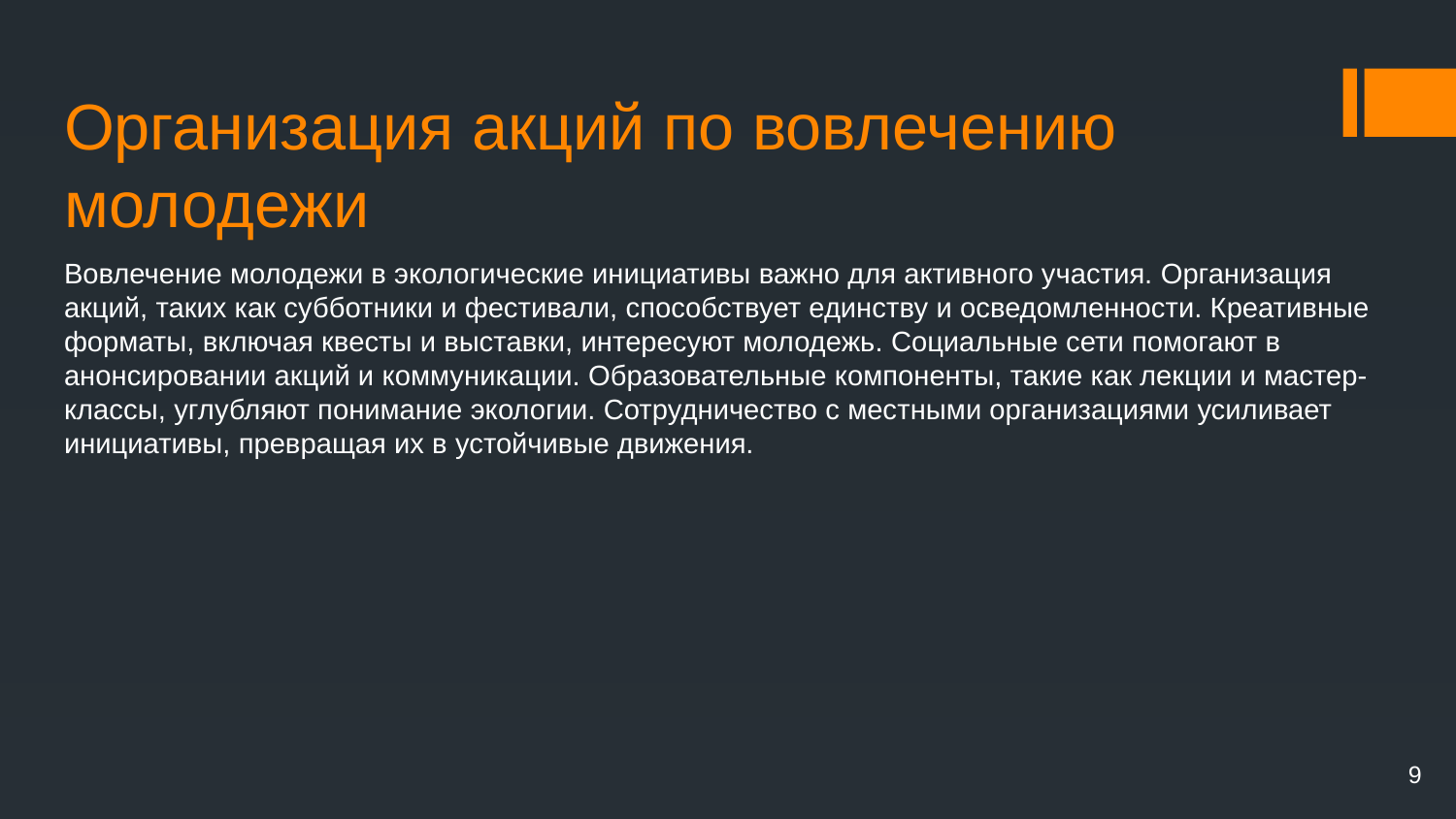

# Организация акций по вовлечению молодежи
Вовлечение молодежи в экологические инициативы важно для активного участия. Организация акций, таких как субботники и фестивали, способствует единству и осведомленности. Креативные форматы, включая квесты и выставки, интересуют молодежь. Социальные сети помогают в анонсировании акций и коммуникации. Образовательные компоненты, такие как лекции и мастер-классы, углубляют понимание экологии. Сотрудничество с местными организациями усиливает инициативы, превращая их в устойчивые движения.
9